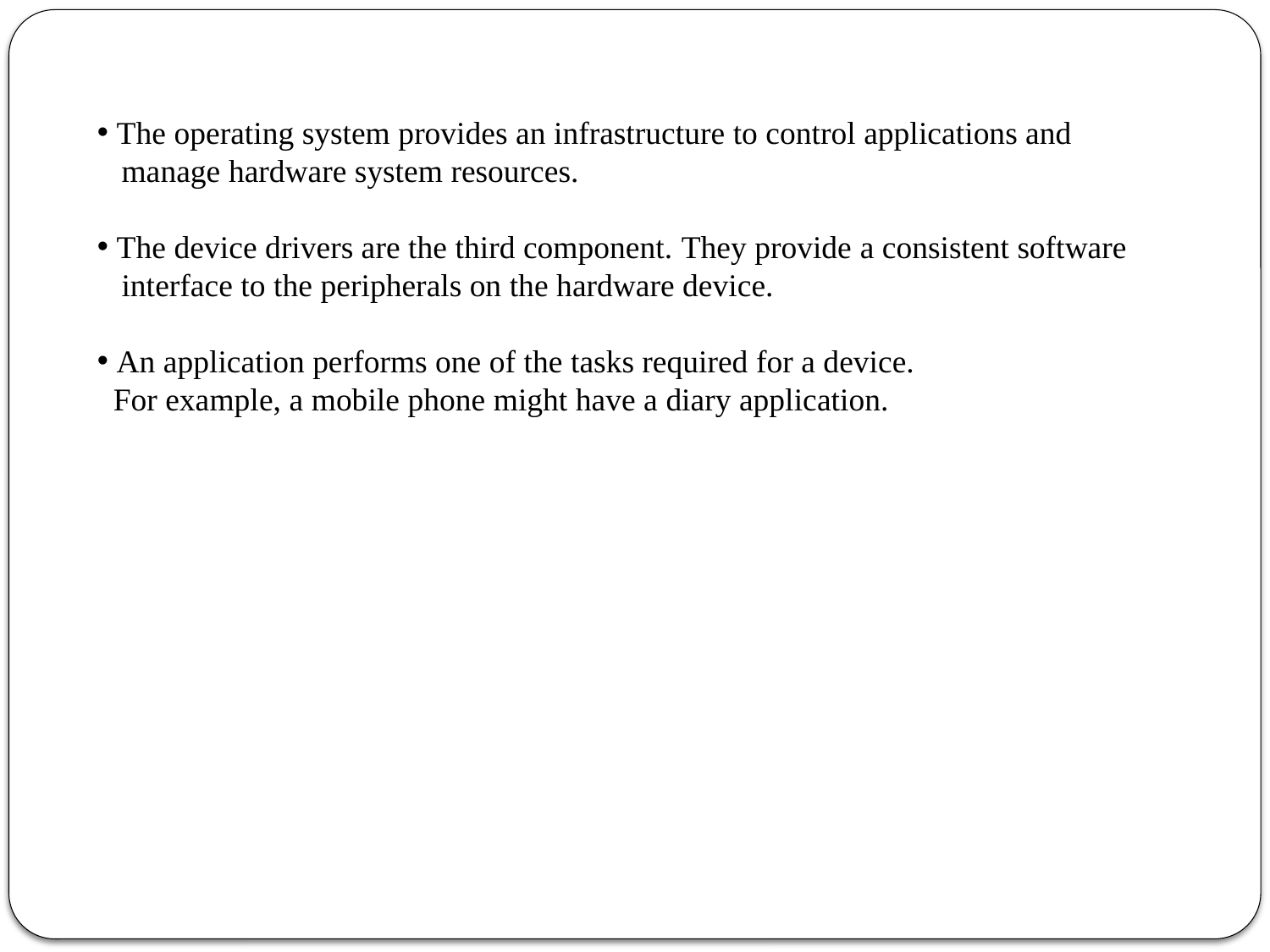

The operating system provides an infrastructure to control applications and
   manage hardware system resources.

 The device drivers are the third component. They provide a consistent software
   interface to the peripherals on the hardware device.

 An application performs one of the tasks required for a device.
  For example, a mobile phone might have a diary application.